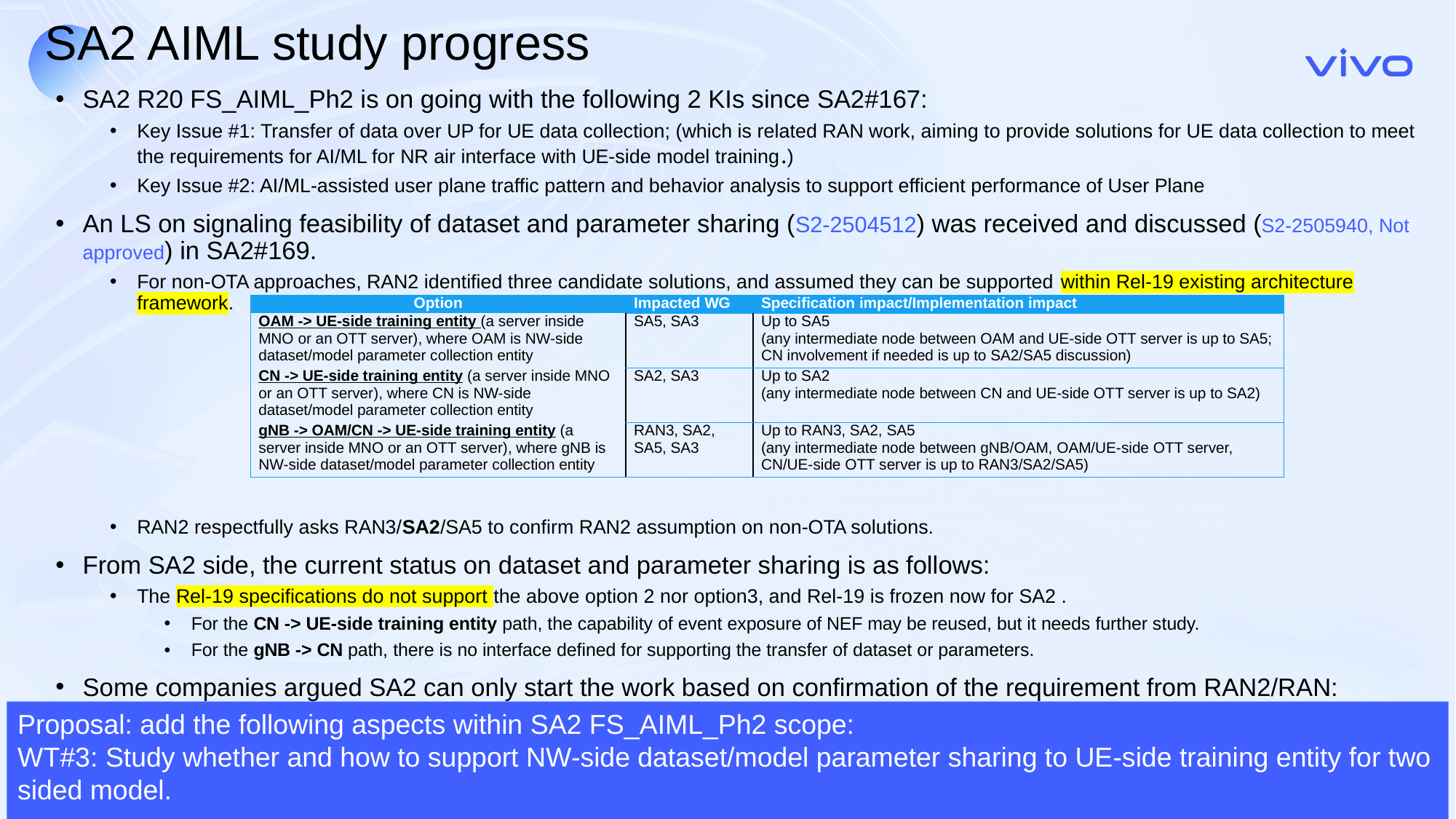

SA2 AIML study progress
SA2 R20 FS_AIML_Ph2 is on going with the following 2 KIs since SA2#167:
Key Issue #1: Transfer of data over UP for UE data collection; (which is related RAN work, aiming to provide solutions for UE data collection to meet the requirements for AI/ML for NR air interface with UE-side model training.)
Key Issue #2: AI/ML-assisted user plane traffic pattern and behavior analysis to support efficient performance of User Plane
An LS on signaling feasibility of dataset and parameter sharing (S2-2504512) was received and discussed (S2-2505940, Not approved) in SA2#169.
For non-OTA approaches, RAN2 identified three candidate solutions, and assumed they can be supported within Rel-19 existing architecture framework.

RAN2 respectfully asks RAN3/SA2/SA5 to confirm RAN2 assumption on non-OTA solutions.
From SA2 side, the current status on dataset and parameter sharing is as follows:
The Rel-19 specifications do not support the above option 2 nor option3, and Rel-19 is frozen now for SA2 .
For the CN -> UE-side training entity path, the capability of event exposure of NEF may be reused, but it needs further study.
For the gNB -> CN path, there is no interface defined for supporting the transfer of dataset or parameters.
Some companies argued SA2 can only start the work based on confirmation of the requirement from RAN2/RAN:
Based on RAN WID for AIML over air interface, RAN plenary already confirms the requirements. Thus, SA2 needs to study above aspects.
| Option | Impacted WG | Specification impact/Implementation impact |
| --- | --- | --- |
| OAM -> UE-side training entity (a server inside MNO or an OTT server), where OAM is NW-side dataset/model parameter collection entity | SA5, SA3 | Up to SA5 (any intermediate node between OAM and UE-side OTT server is up to SA5; CN involvement if needed is up to SA2/SA5 discussion) |
| CN -> UE-side training entity (a server inside MNO or an OTT server), where CN is NW-side dataset/model parameter collection entity | SA2, SA3 | Up to SA2 (any intermediate node between CN and UE-side OTT server is up to SA2) |
| gNB -> OAM/CN -> UE-side training entity (a server inside MNO or an OTT server), where gNB is NW-side dataset/model parameter collection entity | RAN3, SA2, SA5, SA3 | Up to RAN3, SA2, SA5 (any intermediate node between gNB/OAM, OAM/UE-side OTT server, CN/UE-side OTT server is up to RAN3/SA2/SA5) |
Proposal: add the following aspects within SA2 FS_AIML_Ph2 scope:
WT#3: Study whether and how to support NW-side dataset/model parameter sharing to UE-side training entity for two sided model.